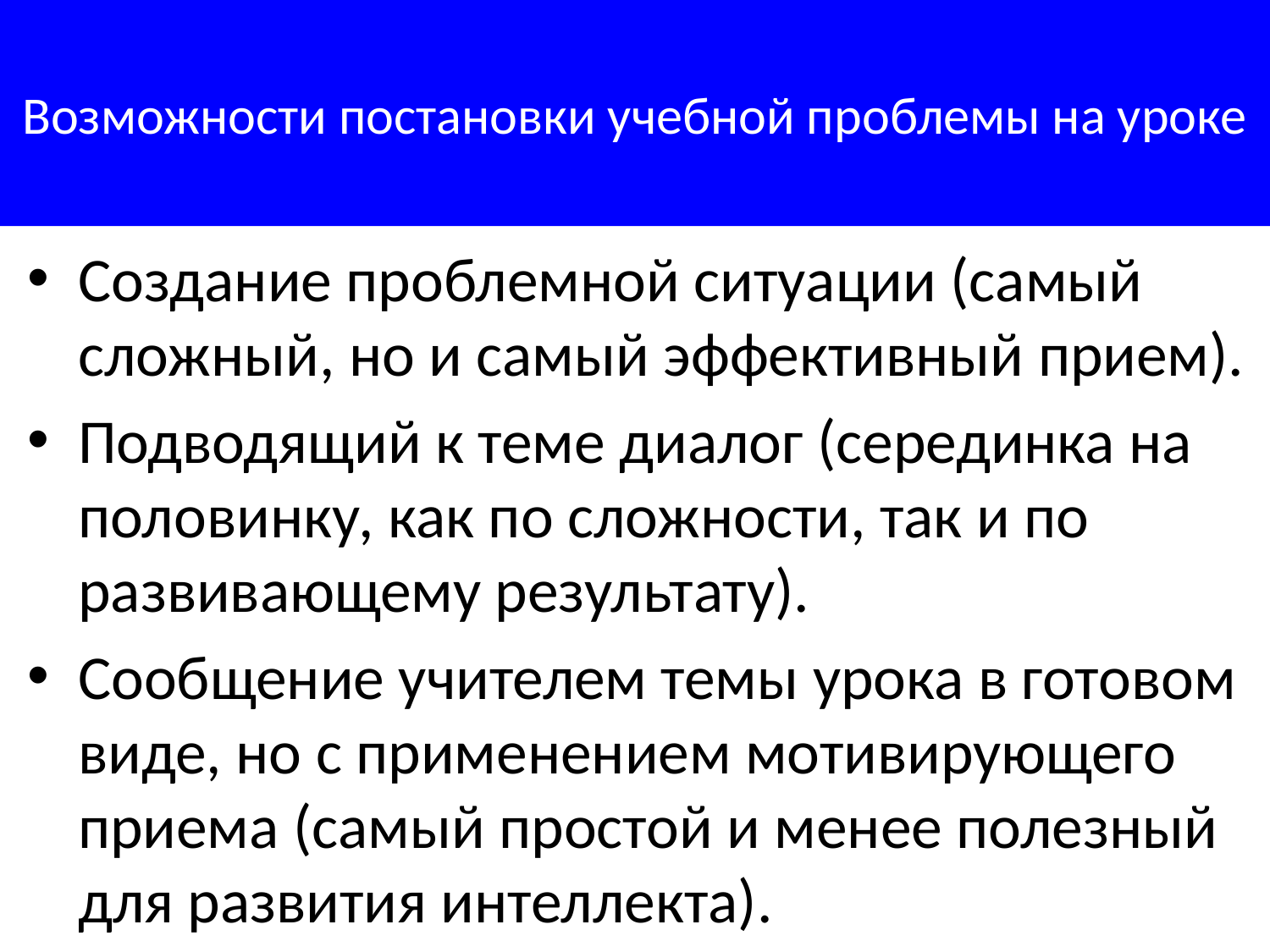

# Возможности постановки учебной проблемы на уроке

Создание проблемной ситуации (самый сложный, но и самый эффективный прием).
Подводящий к теме диалог (серединка на половинку, как по сложности, так и по развивающему результату).
Сообщение учителем темы урока в готовом виде, но с применением мотивирующего приема (самый простой и менее полезный для развития интеллекта).